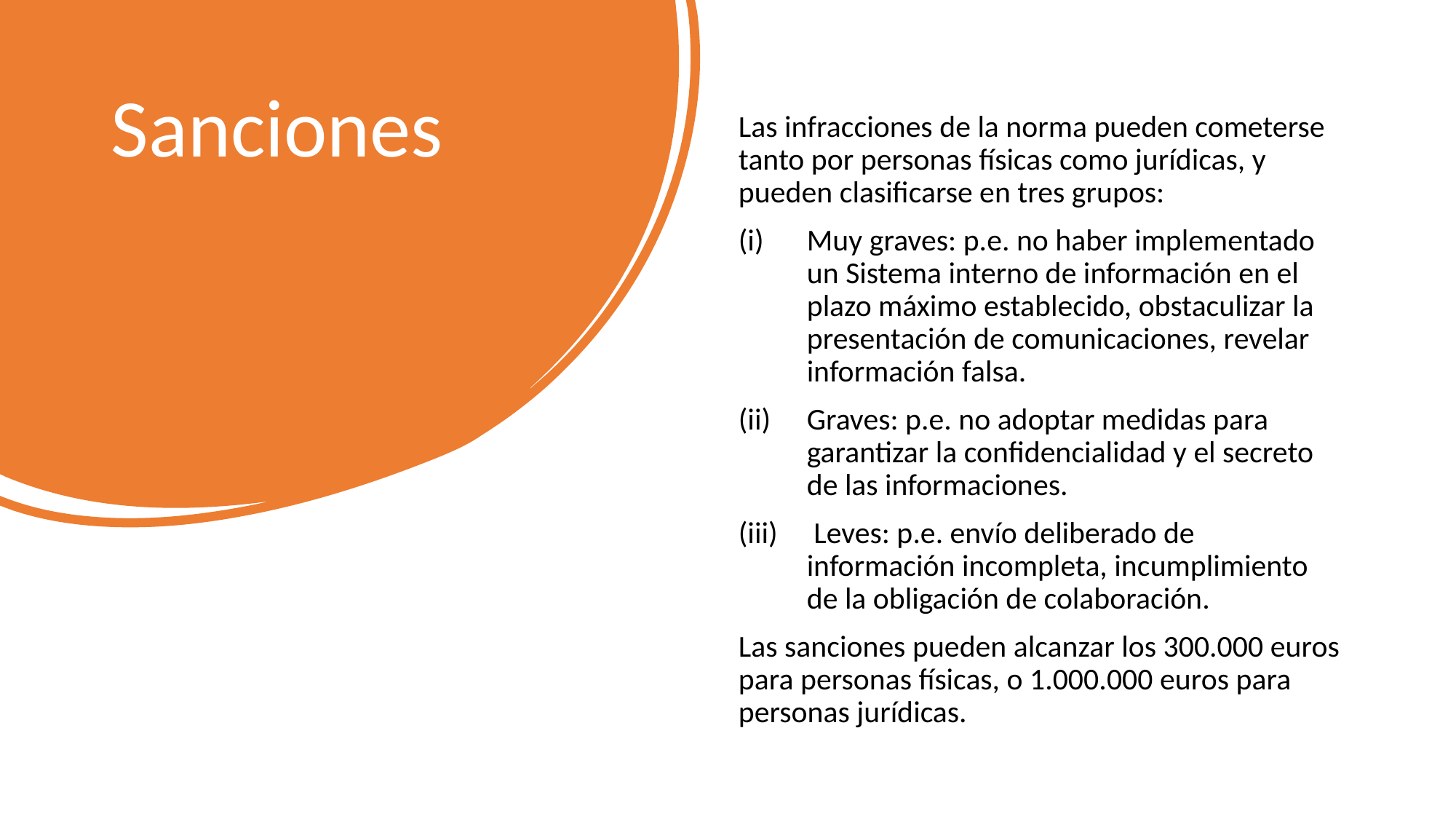

# Sanciones
Las infracciones de la norma pueden cometerse tanto por personas físicas como jurídicas, y pueden clasificarse en tres grupos:
Muy graves: p.e. no haber implementado un Sistema interno de información en el plazo máximo establecido, obstaculizar la presentación de comunicaciones, revelar información falsa.
Graves: p.e. no adoptar medidas para garantizar la confidencialidad y el secreto de las informaciones.
 Leves: p.e. envío deliberado de información incompleta, incumplimiento de la obligación de colaboración.
Las sanciones pueden alcanzar los 300.000 euros para personas físicas, o 1.000.000 euros para personas jurídicas.